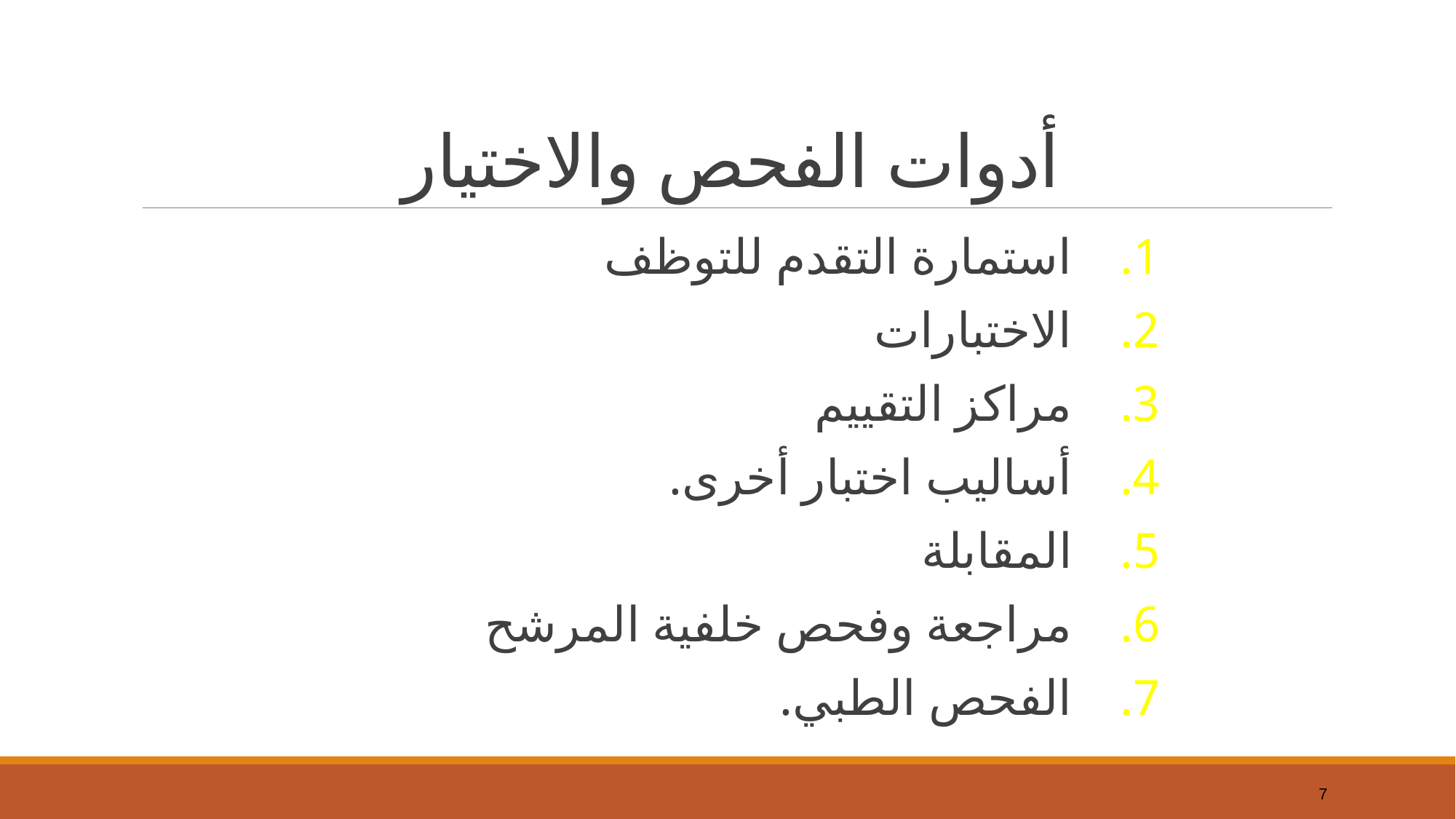

# أدوات الفحص والاختيار
استمارة التقدم للتوظف
الاختبارات
مراكز التقييم
أساليب اختبار أخرى.
المقابلة
مراجعة وفحص خلفية المرشح
الفحص الطبي.
7